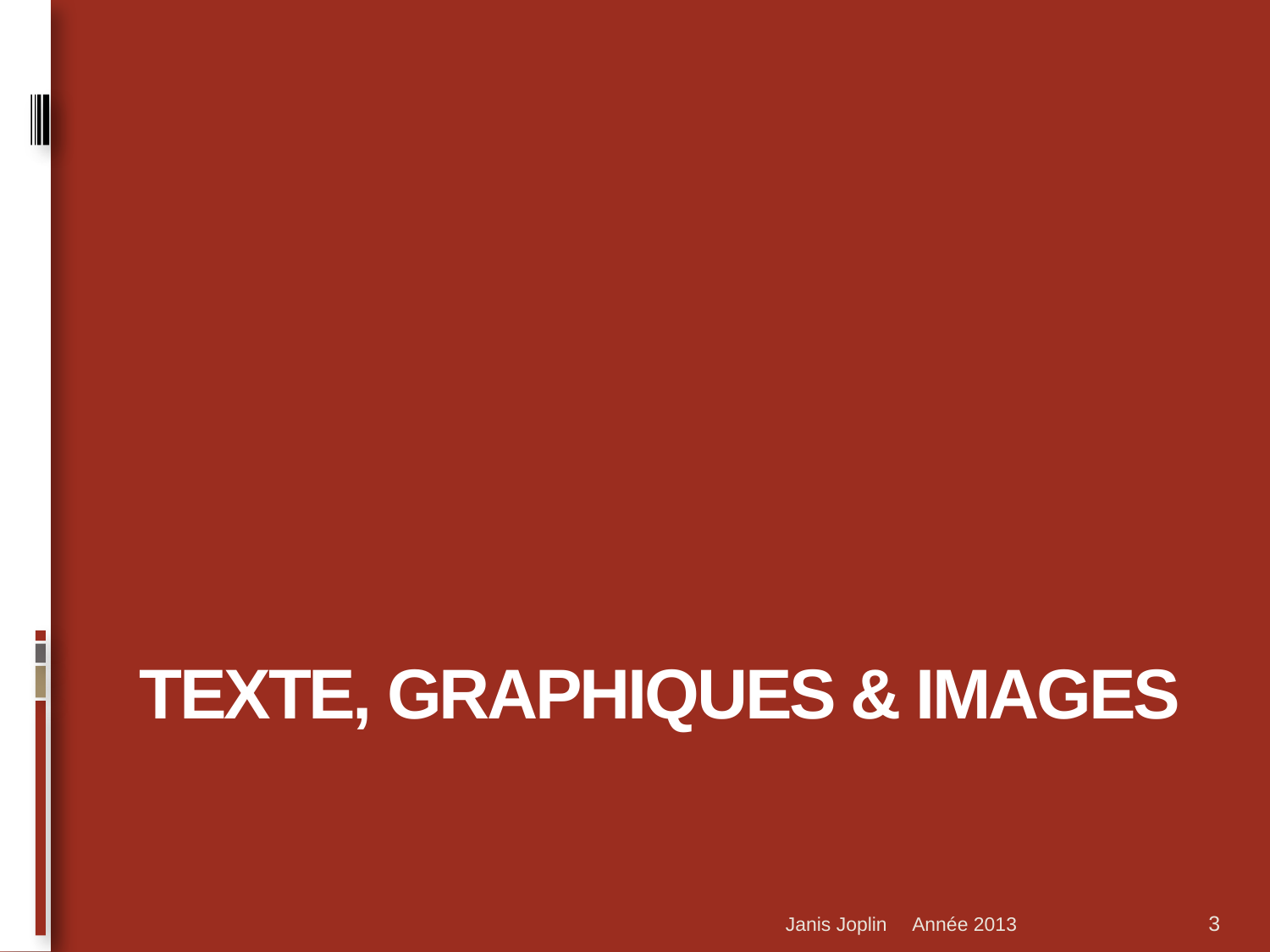

# Texte, Graphiques & Images
Janis Joplin
Année 2013
3